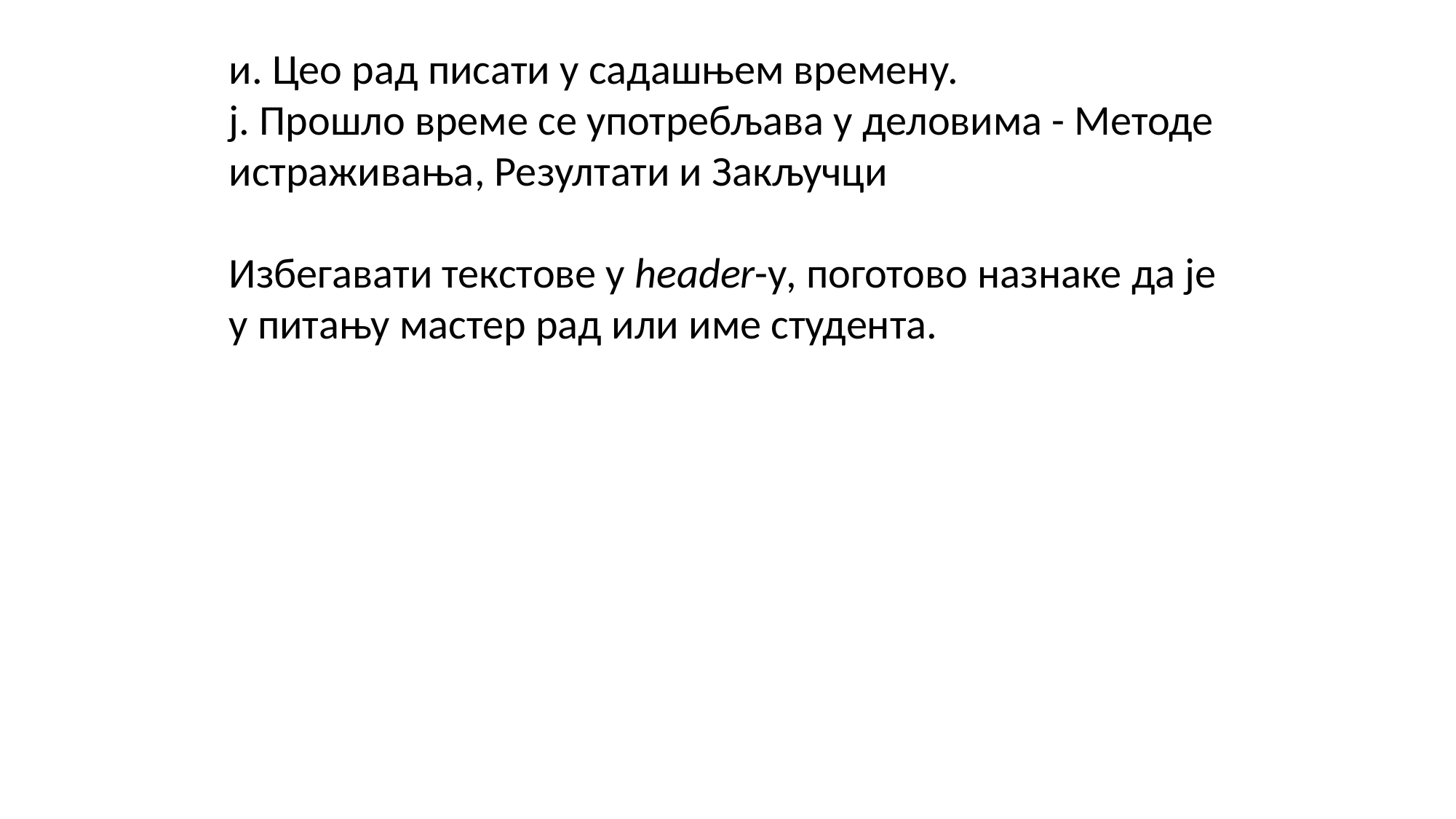

и. Цео рад писати у садашњем времену.
ј. Прошло време се употребљава у деловима - Методе истраживања, Резултати и Закључци

Избегавати текстове у header-у, поготово назнаке да је у питању мастер рад или име студента.